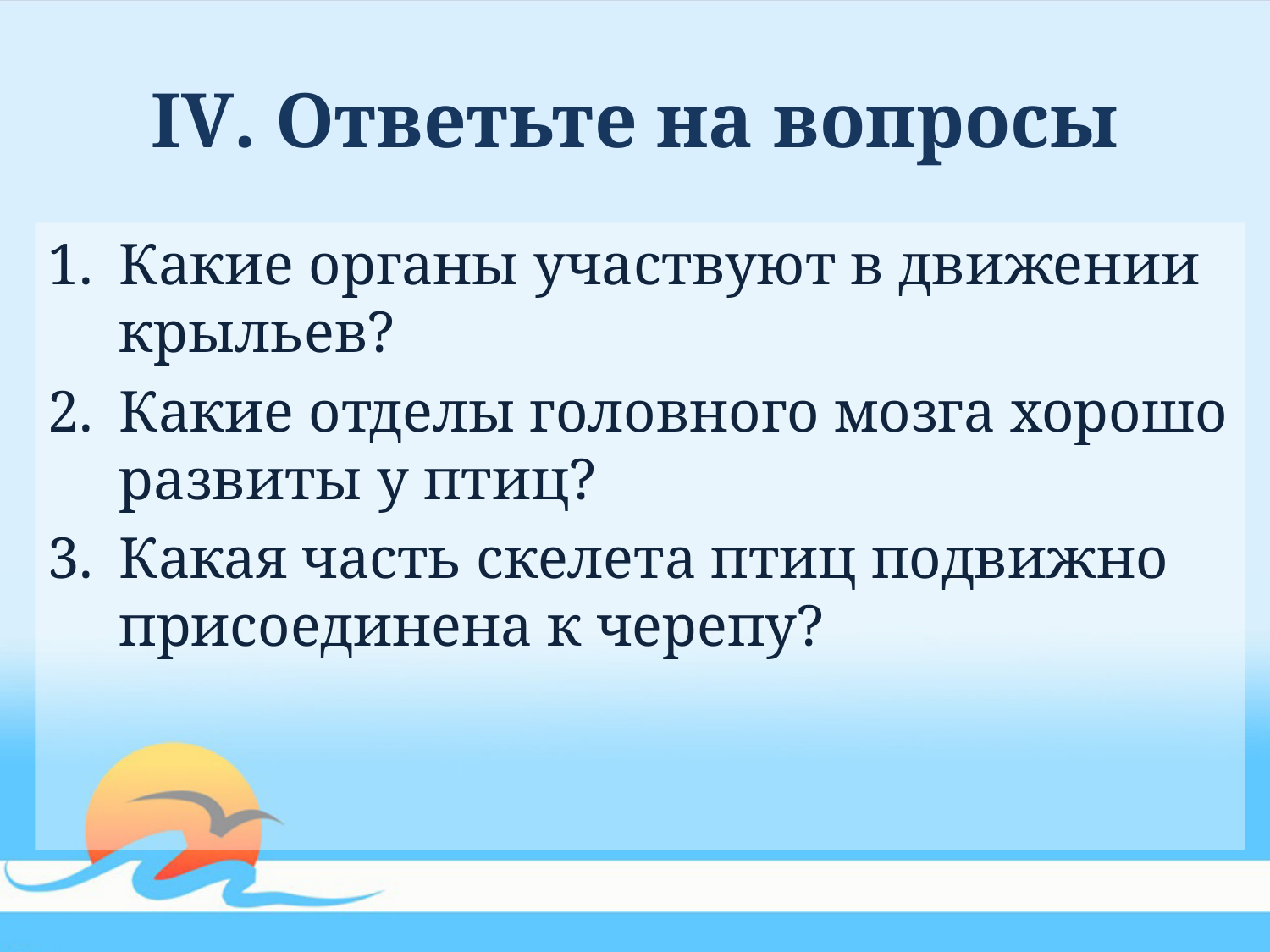

# IV. Ответьте на вопросы
Какие органы участвуют в движении крыльев?
Какие отделы головного мозга хорошо развиты у птиц?
Какая часть скелета птиц подвижно присоединена к черепу?